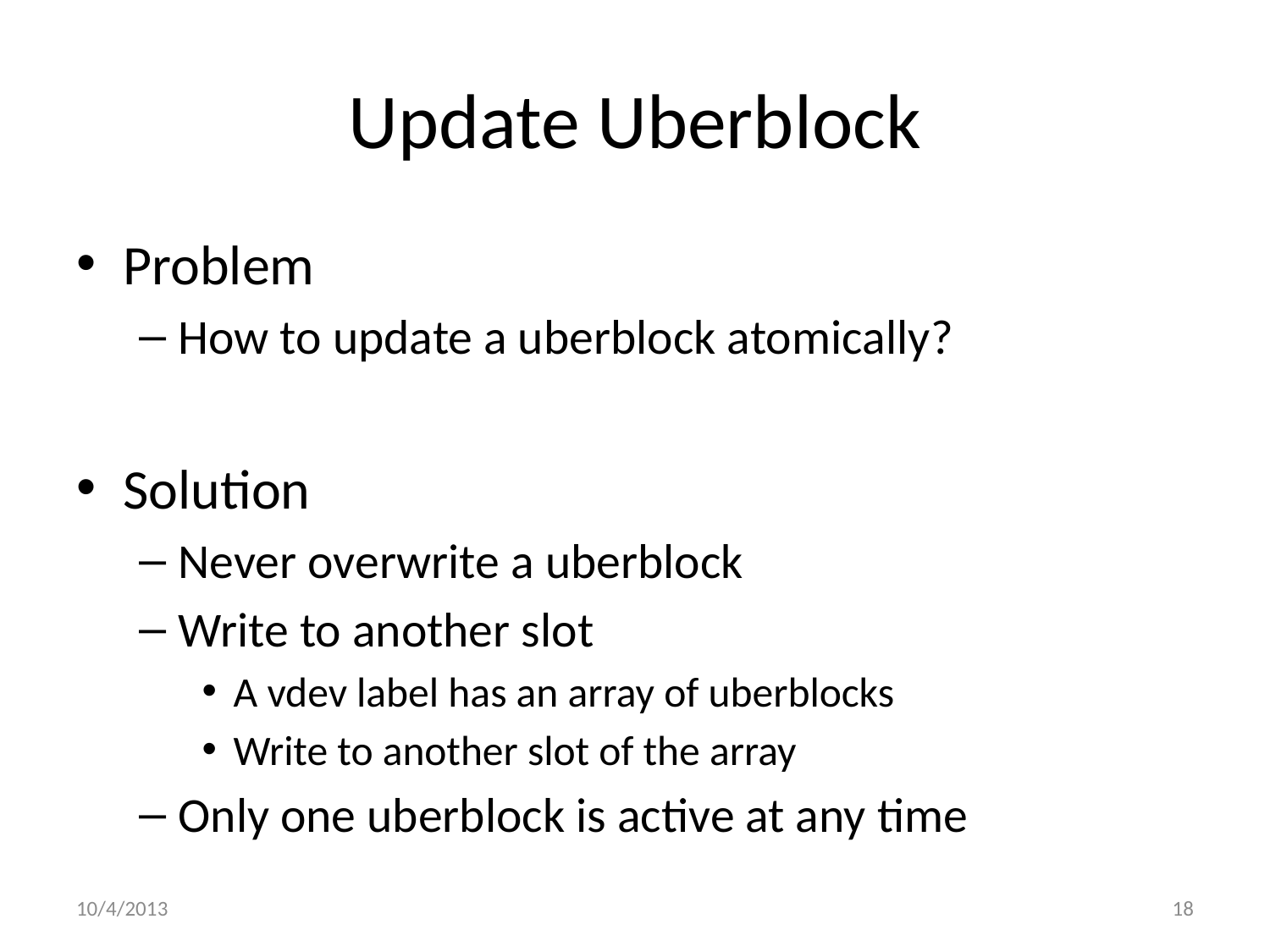

# Update Uberblock
Problem
How to update a uberblock atomically?

Solution
Never overwrite a uberblock
Write to another slot
A vdev label has an array of uberblocks
Write to another slot of the array
Only one uberblock is active at any time

10/4/2013
18